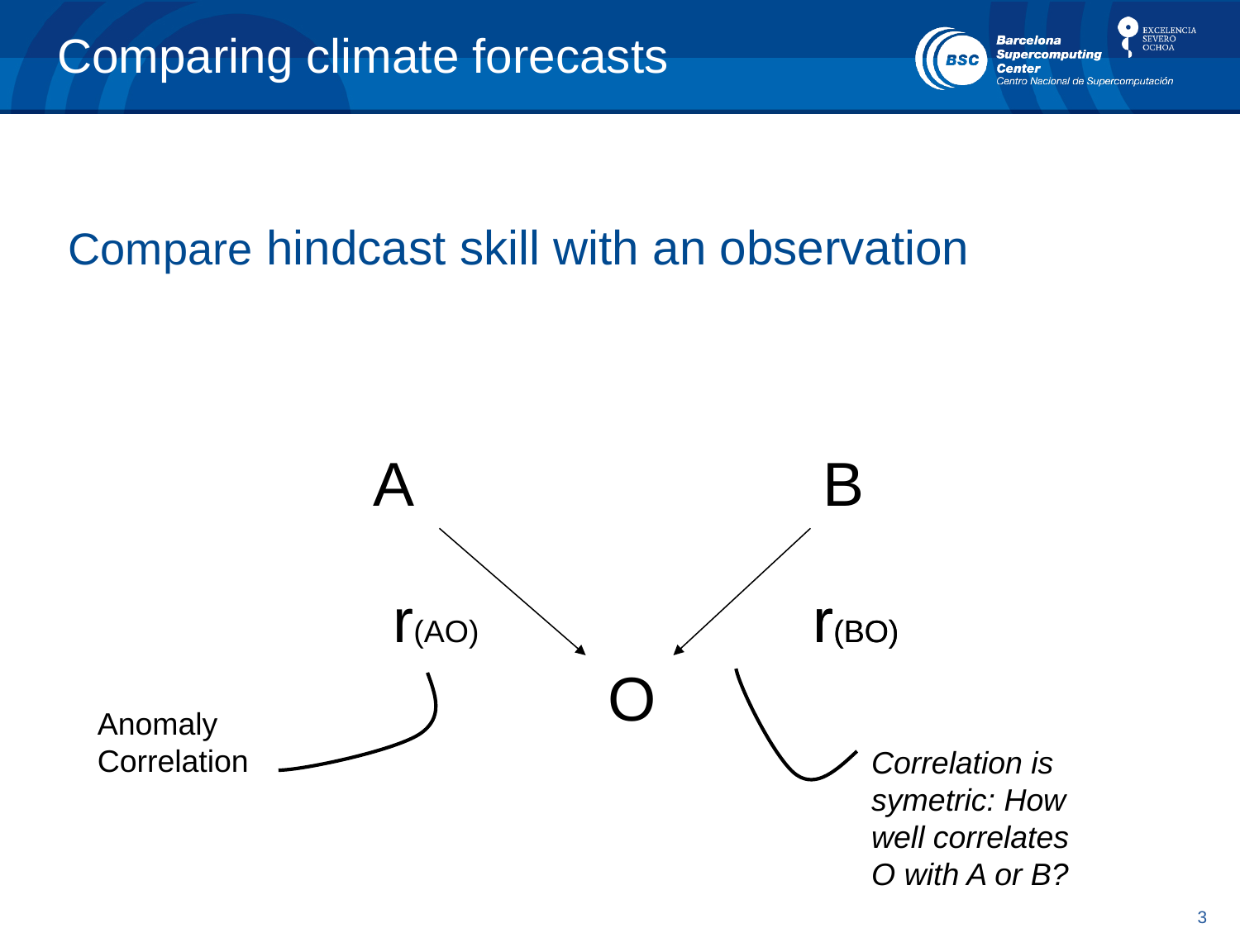

Comparing climate forecasts

Compare hindcast skill with an observation
A
B

r(AO)
r(BO)
r(BO)
O

Correlation is symetric: How well correlates O with A or B?
Anomaly Correlation